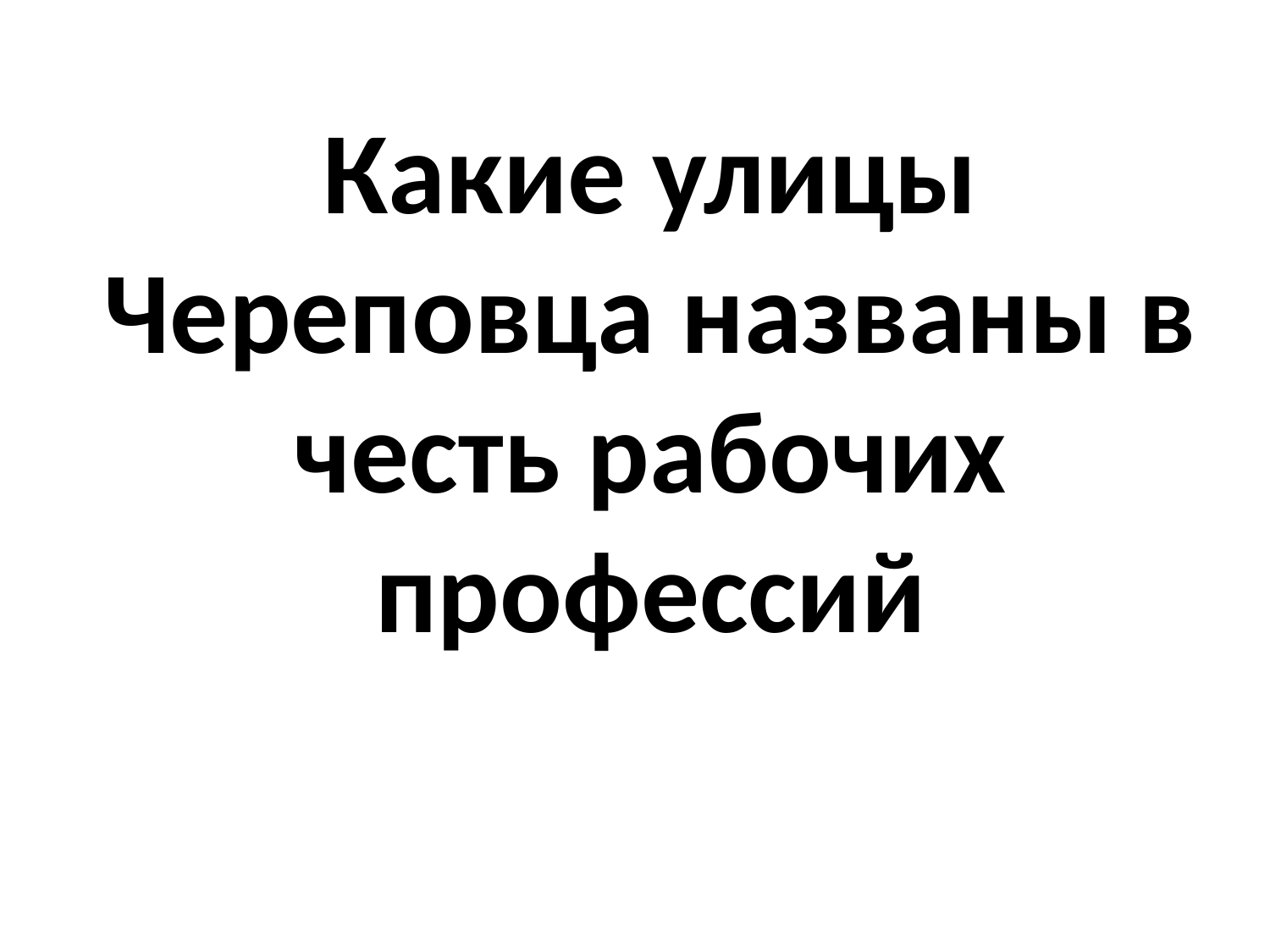

# Какие улицы Череповца названы в честь рабочих профессий